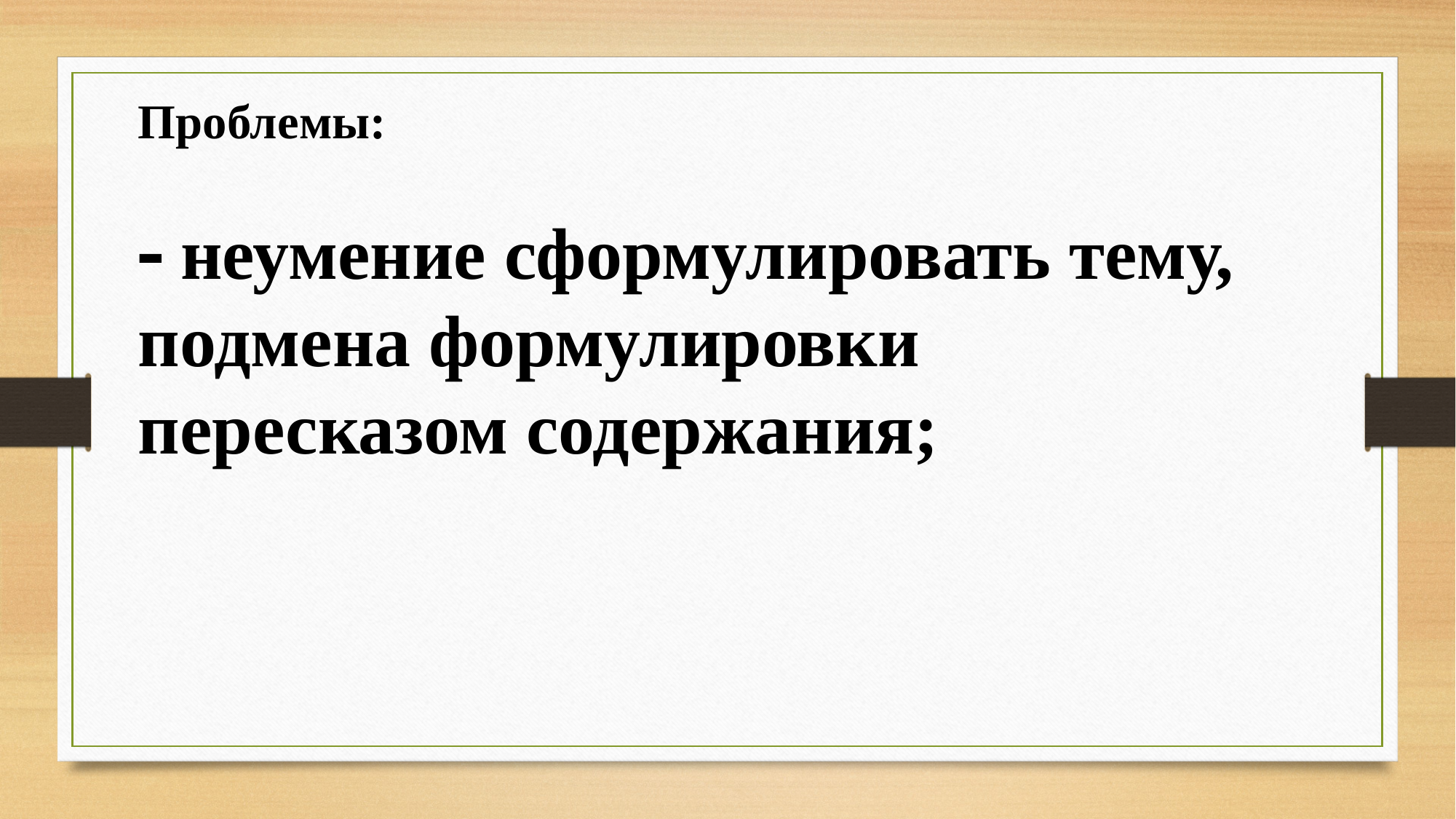

Проблемы:

− неумение сформулировать тему, подмена формулировки пересказом содержания;